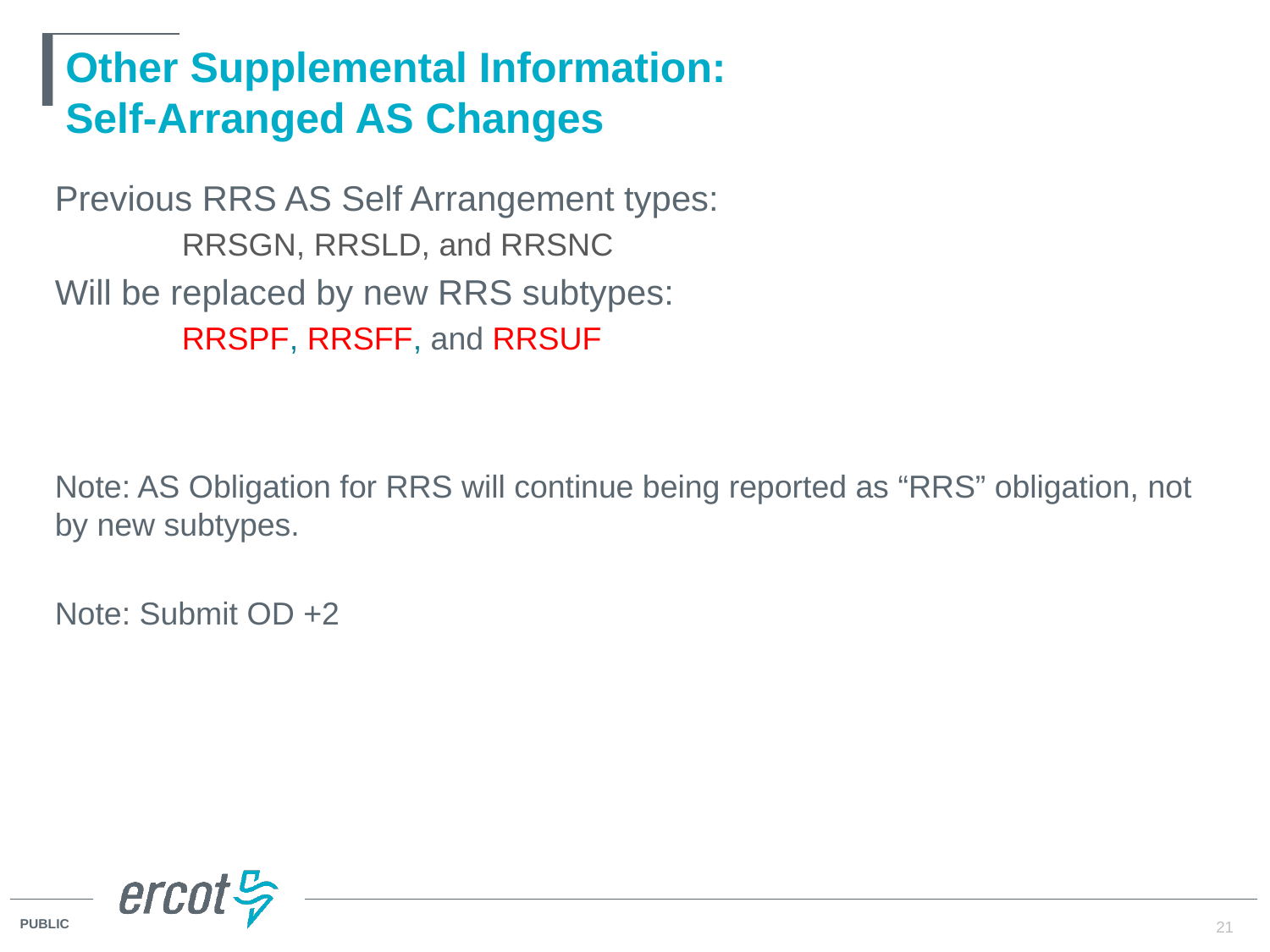

# Other Supplemental Information: Self-Arranged AS Changes
Previous RRS AS Self Arrangement types:
	RRSGN, RRSLD, and RRSNC
Will be replaced by new RRS subtypes:
	RRSPF, RRSFF, and RRSUF

Note: AS Obligation for RRS will continue being reported as “RRS” obligation, not by new subtypes.

Note: Submit OD +2

21